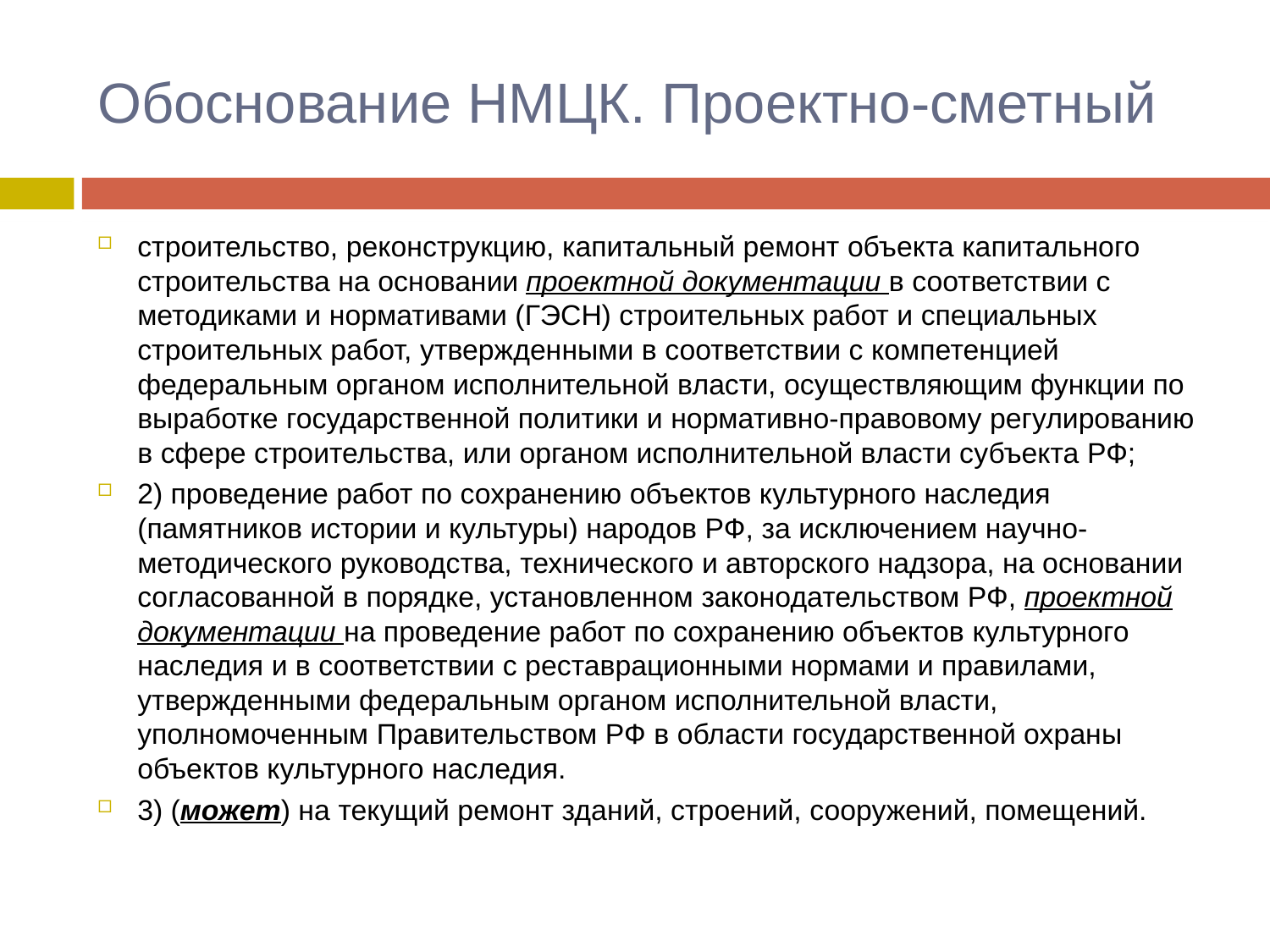

# Обоснование НМЦК. Проектно-сметный
строительство, реконструкцию, капитальный ремонт объекта капитального строительства на основании проектной документации в соответствии с методиками и нормативами (ГЭСН) строительных работ и специальных строительных работ, утвержденными в соответствии с компетенцией федеральным органом исполнительной власти, осуществляющим функции по выработке государственной политики и нормативно-правовому регулированию в сфере строительства, или органом исполнительной власти субъекта РФ;
2) проведение работ по сохранению объектов культурного наследия (памятников истории и культуры) народов РФ, за исключением научно-методического руководства, технического и авторского надзора, на основании согласованной в порядке, установленном законодательством РФ, проектной документации на проведение работ по сохранению объектов культурного наследия и в соответствии с реставрационными нормами и правилами, утвержденными федеральным органом исполнительной власти, уполномоченным Правительством РФ в области государственной охраны объектов культурного наследия.
3) (может) на текущий ремонт зданий, строений, сооружений, помещений.